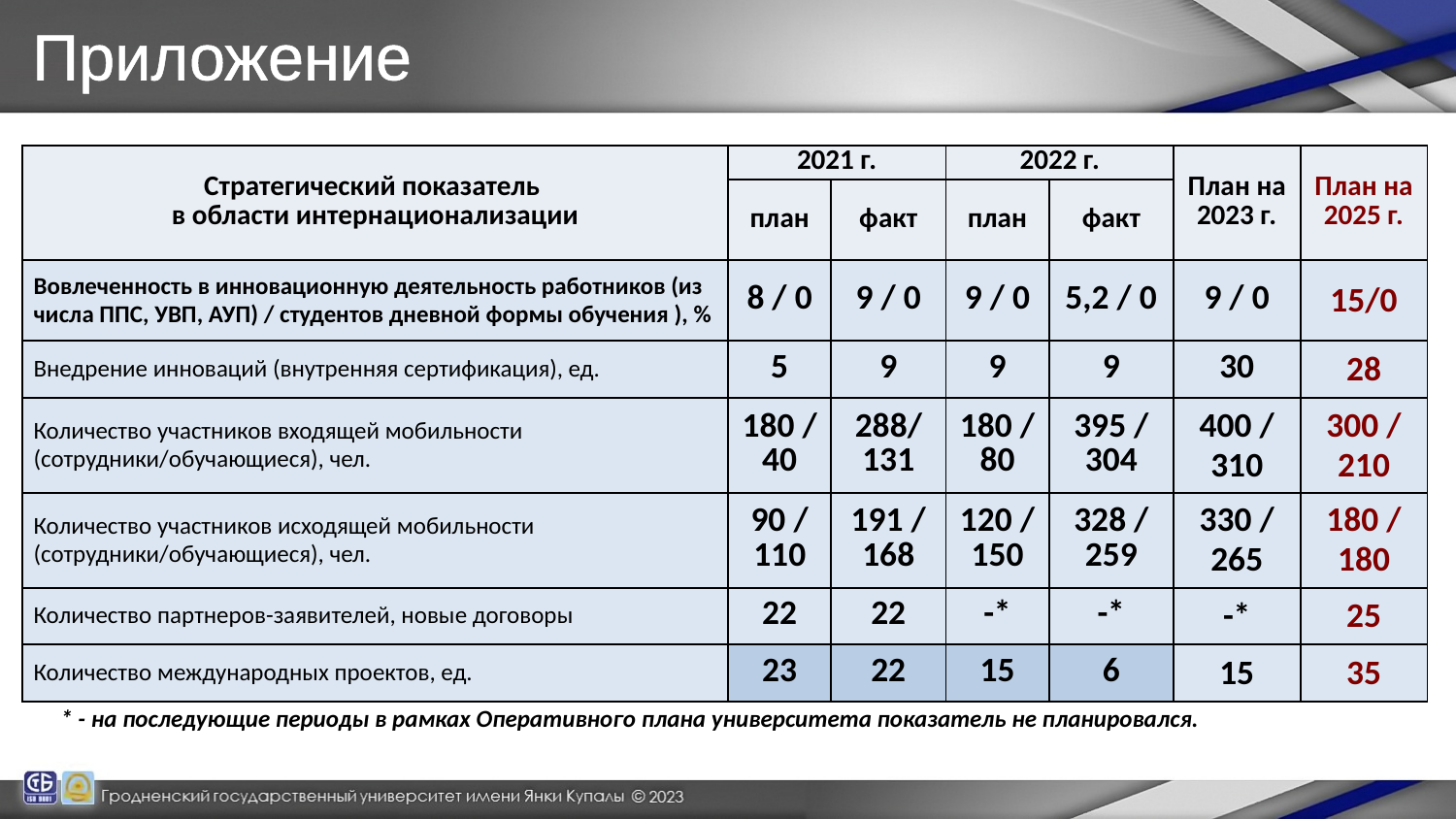

Приложение
| Стратегический показатель в области интернационализации | 2021 г. |  | 2022 г. |  | План на 2023 г. | План на 2025 г. |
| --- | --- | --- | --- | --- | --- | --- |
|  | план | факт | план | факт |  |  |
| Вовлеченность в инновационную деятельность работников (из числа ППС, УВП, АУП) / студентов дневной формы обучения ), % | 8 / 0 | 9 / 0 | 9 / 0 | 5,2 / 0 | 9 / 0 | 15/0 |
| Внедрение инноваций (внутренняя сертификация), ед. | 5 | 9 | 9 | 9 | 30 | 28 |
| Количество участников входящей мобильности (сотрудники/обучающиеся), чел. | 180 /40 | 288/ 131 | 180 / 80 | 395 / 304 | 400 / 310 | 300 / 210 |
| Количество участников исходящей мобильности (сотрудники/обучающиеся), чел. | 90 / 110 | 191 / 168 | 120 / 150 | 328 / 259 | 330 / 265 | 180 / 180 |
| Количество партнеров-заявителей, новые договоры | 22 | 22 | -\* | -\* | -\* | 25 |
| Количество международных проектов, ед. | 23 | 22 | 15 | 6 | 15 | 35 |
* - на последующие периоды в рамках Оперативного плана университета показатель не планировался.